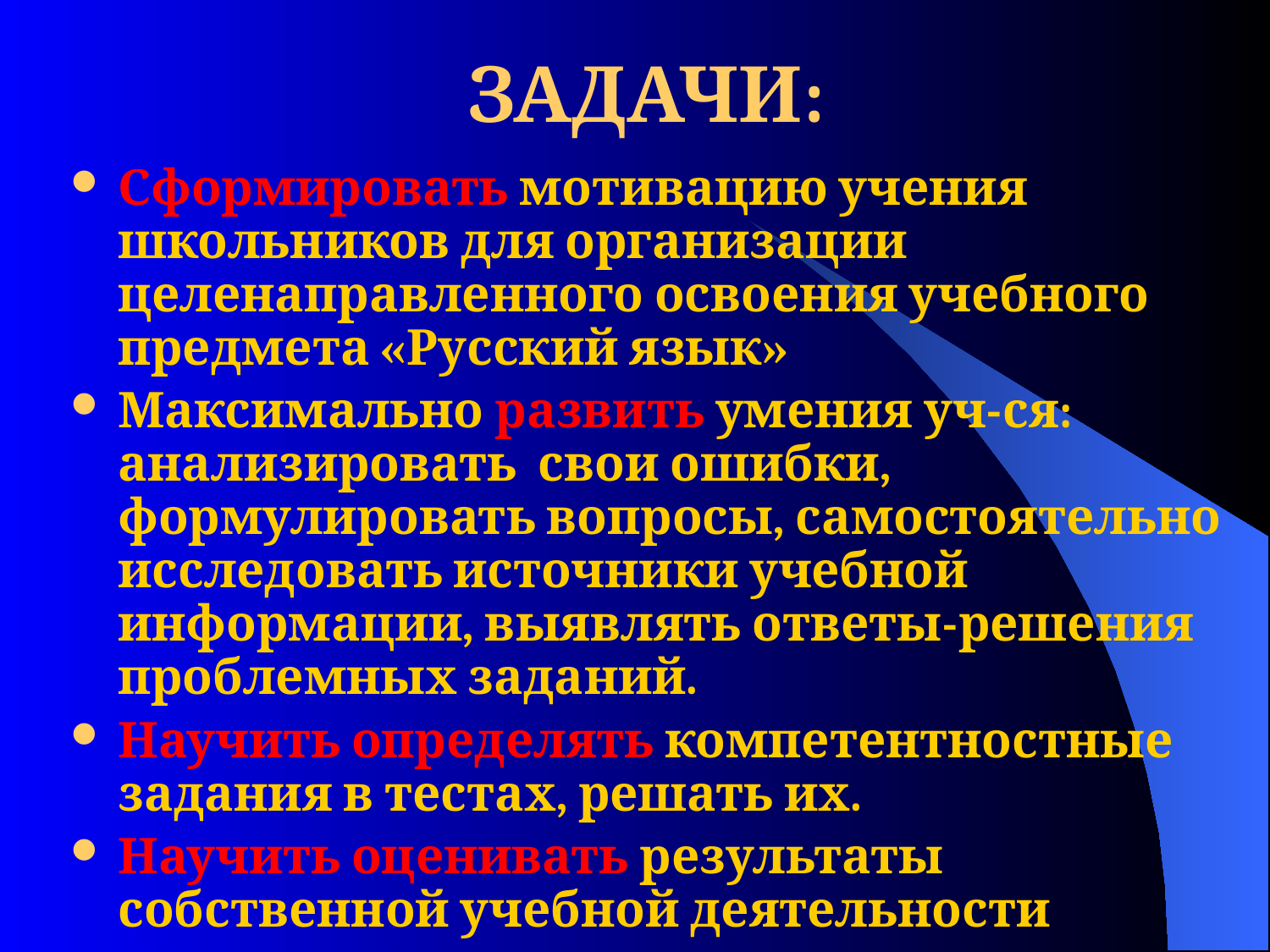

# ЗАДАЧИ:
Сформировать мотивацию учения школьников для организации целенаправленного освоения учебного предмета «Русский язык»
Максимально развить умения уч-ся: анализировать  свои ошибки, формулировать вопросы, самостоятельно исследовать источники учебной информации, выявлять ответы-решения проблемных заданий.
Научить определять компетентностные задания в тестах, решать их.
Научить оценивать результаты собственной учебной деятельности